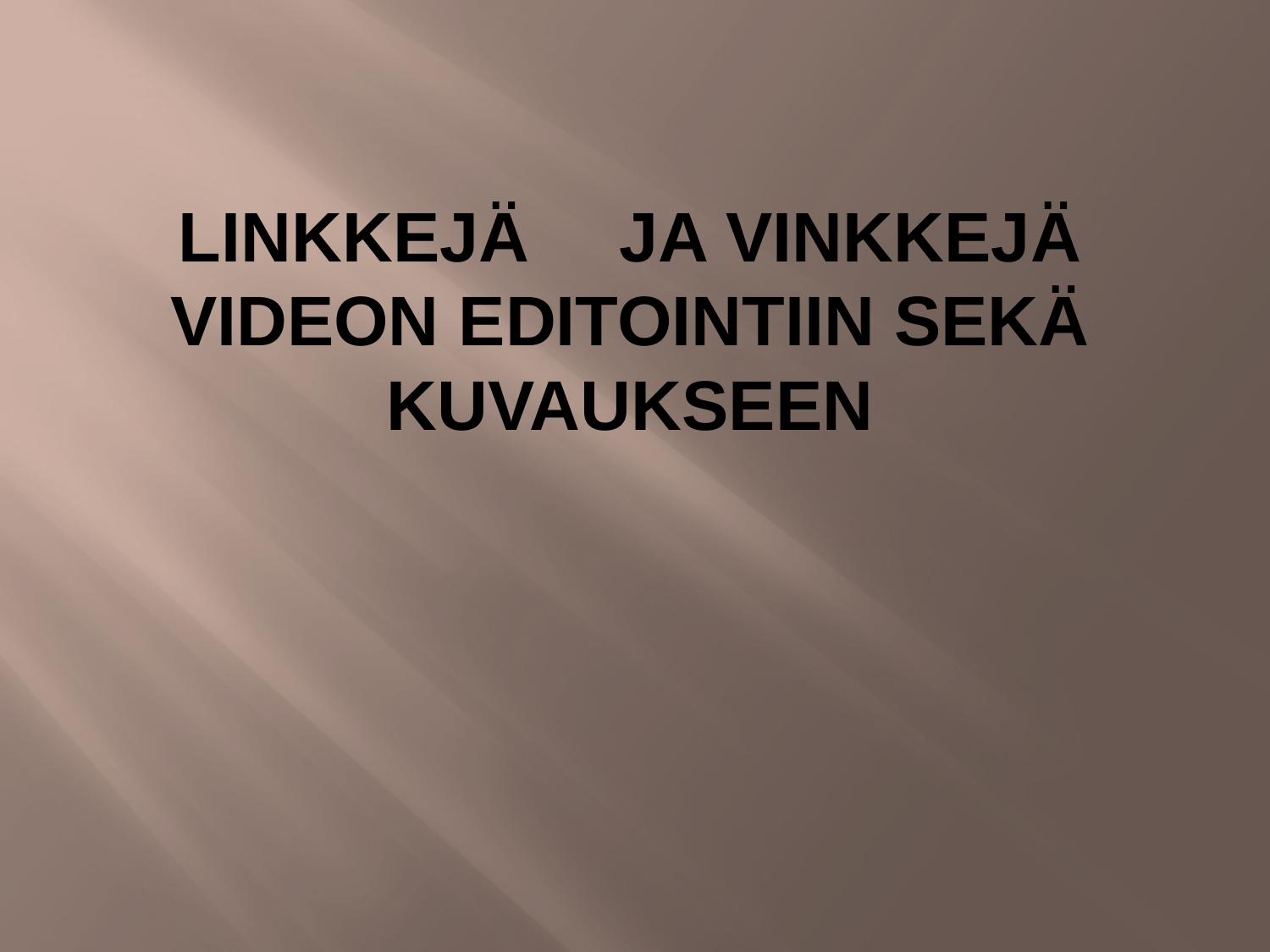

# Linkkejä	 ja vinkkejä videon editointiin sekä kuvaukseen